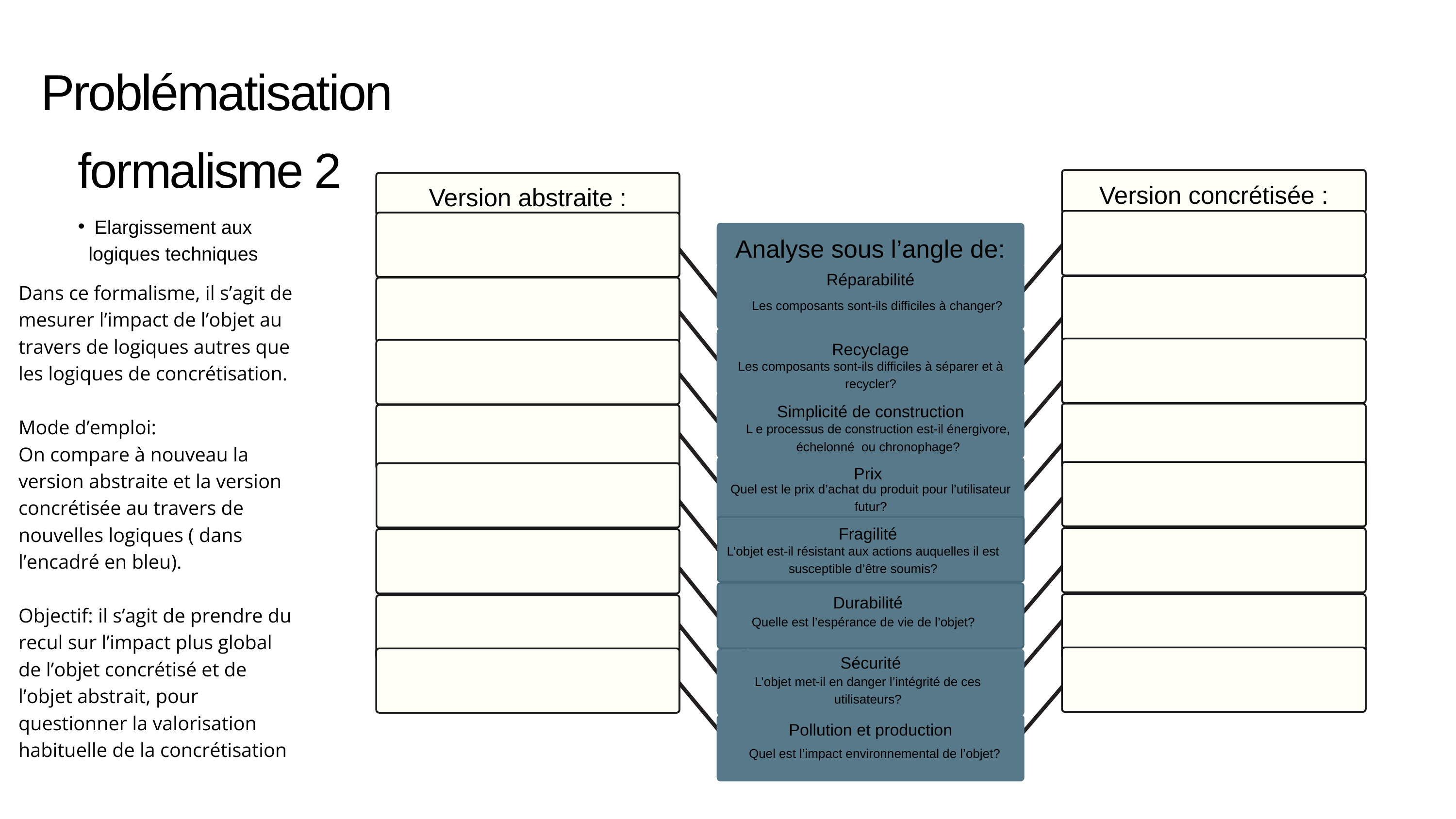

Problématisation
formalisme 2

Version concrétisée :
Version abstraite :

Analyse sous l’angle de:

Réparabilité

Les composants sont-ils difficiles à changer?

Recyclage

Les composants sont-ils difficiles à séparer et à recycler?

Simplicité de construction

L e processus de construction est-il énergivore, échelonné  ou chronophage?

Prix

Quel est le prix d’achat du produit pour l’utilisateur futur?

Fragilité

L’objet est-il résistant aux actions auquelles il est susceptible d’être soumis?

Durabilité

Quelle est l’espérance de vie de l’objet?

Sécurité

L’objet met-il en danger l’intégrité de ces utilisateurs?

Pollution et production
Elargissement aux logiques techniques
Dans ce formalisme, il s’agit de mesurer l’impact de l’objet au travers de logiques autres que les logiques de concrétisation.

Mode d’emploi:
On compare à nouveau la version abstraite et la version concrétisée au travers de nouvelles logiques ( dans l’encadré en bleu).

Objectif: il s’agit de prendre du recul sur l’impact plus global de l’objet concrétisé et de l’objet abstrait, pour questionner la valorisation habituelle de la concrétisation

Quel est l’impact environnemental de l’objet?